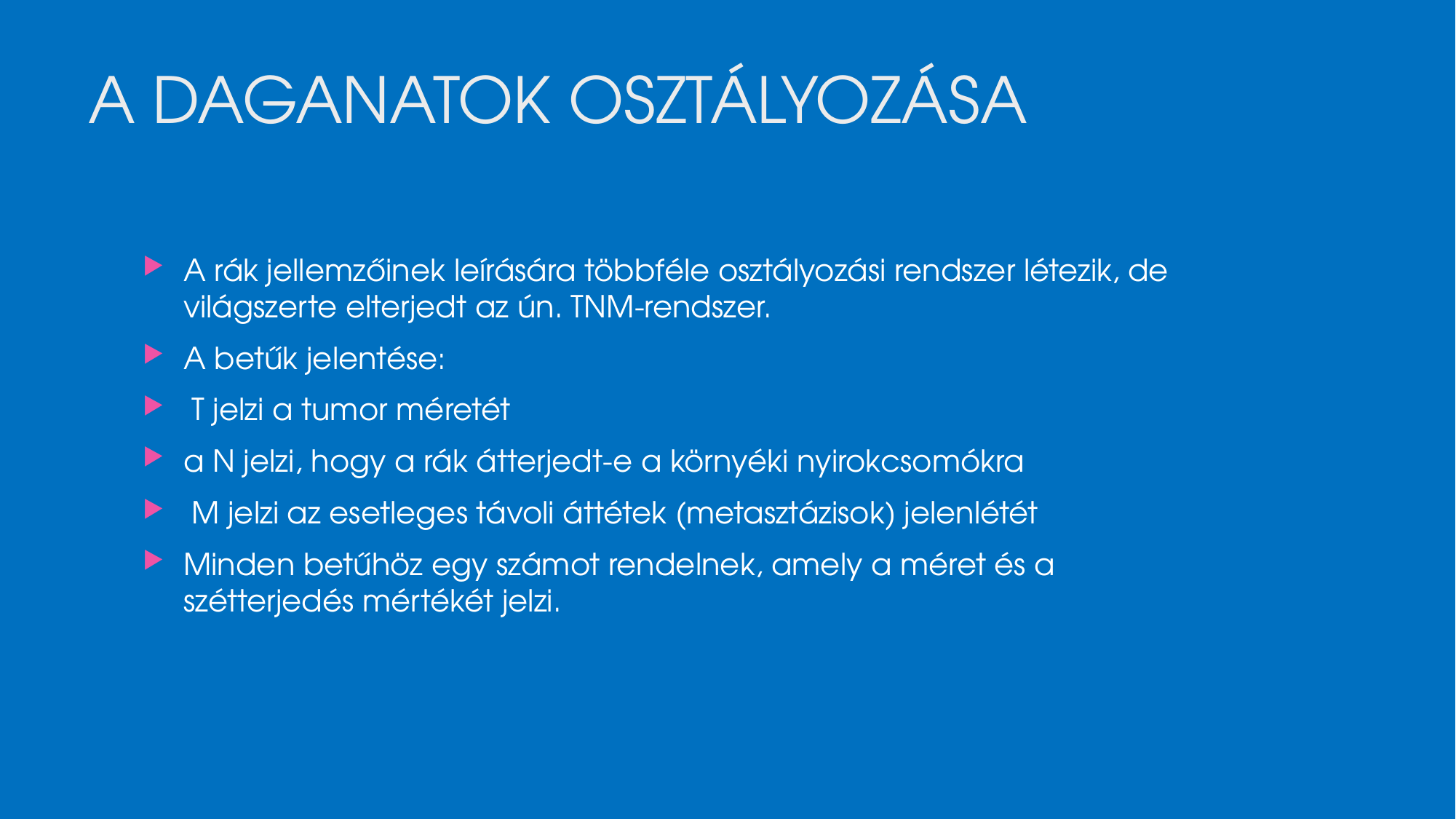

# A DAGANATOK OSZTÁLYOZÁSA
A rák jellemzőinek leírására többféle osztályozási rendszer létezik, de világszerte elterjedt az ún. TNM-rendszer.
A betűk jelentése:
 T jelzi a tumor méretét
a N jelzi, hogy a rák átterjedt-e a környéki nyirokcsomókra
 M jelzi az esetleges távoli áttétek (metasztázisok) jelenlétét
Minden betűhöz egy számot rendelnek, amely a méret és a szétterjedés mértékét jelzi.